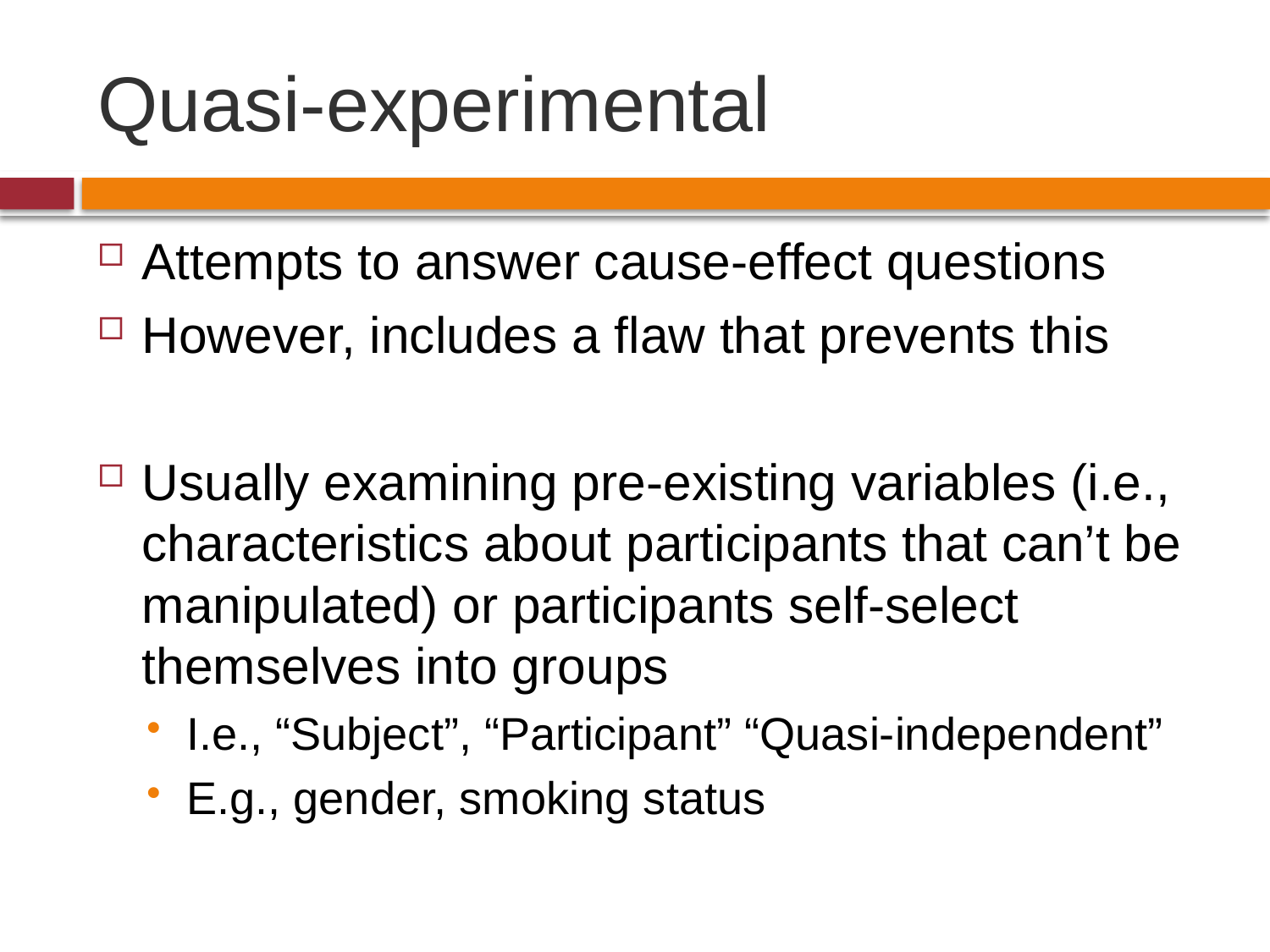

# Quasi-experimental
Attempts to answer cause-effect questions
However, includes a flaw that prevents this

Usually examining pre-existing variables (i.e., characteristics about participants that can’t be manipulated) or participants self-select themselves into groups
I.e., “Subject”, “Participant” “Quasi-independent”
E.g., gender, smoking status